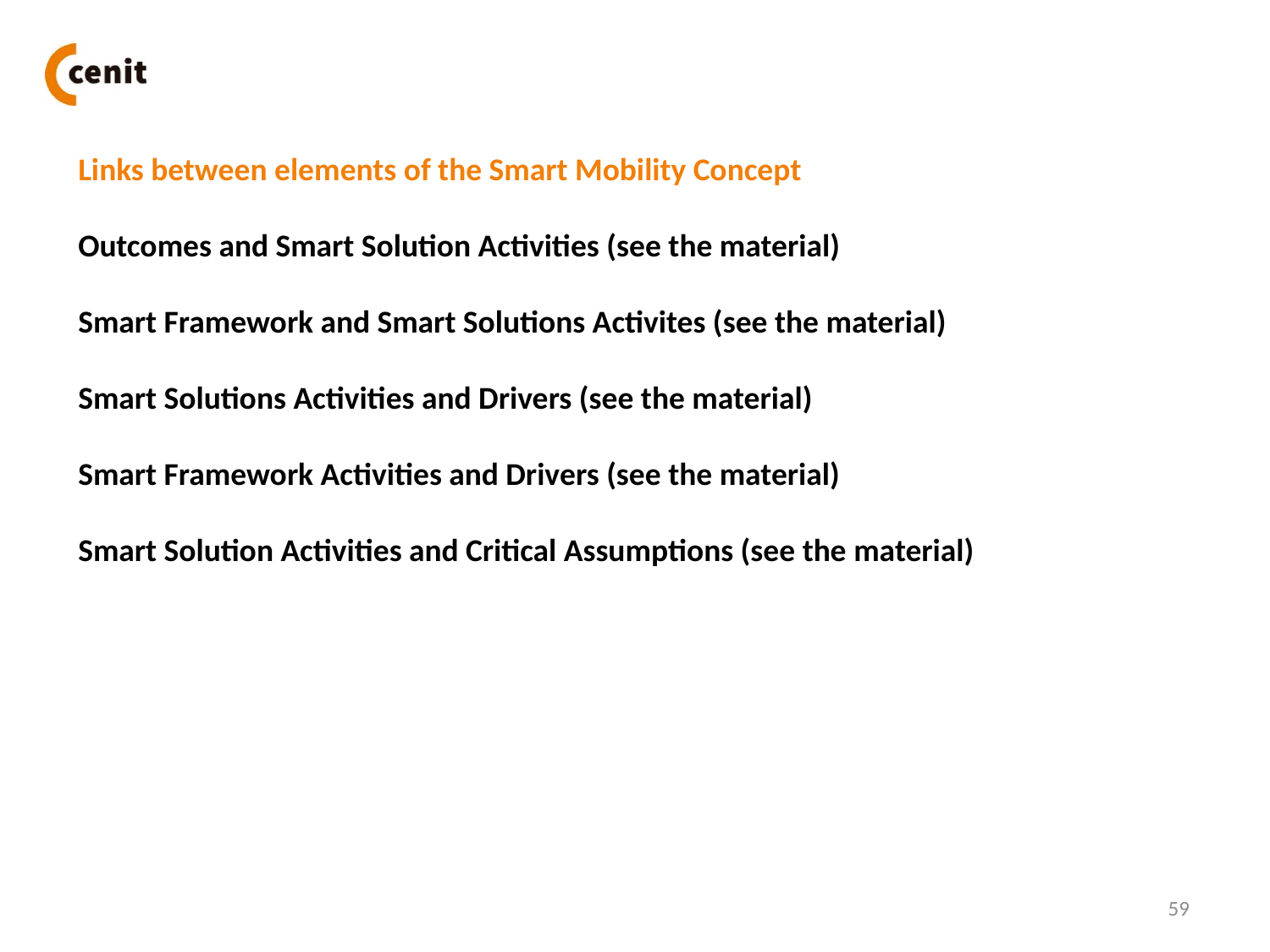

# Links between elements of the Smart Mobility Concept Outcomes and Smart Solution Activities (see the material) Smart Framework and Smart Solutions Activites (see the material) Smart Solutions Activities and Drivers (see the material) Smart Framework Activities and Drivers (see the material) Smart Solution Activities and Critical Assumptions (see the material)
59